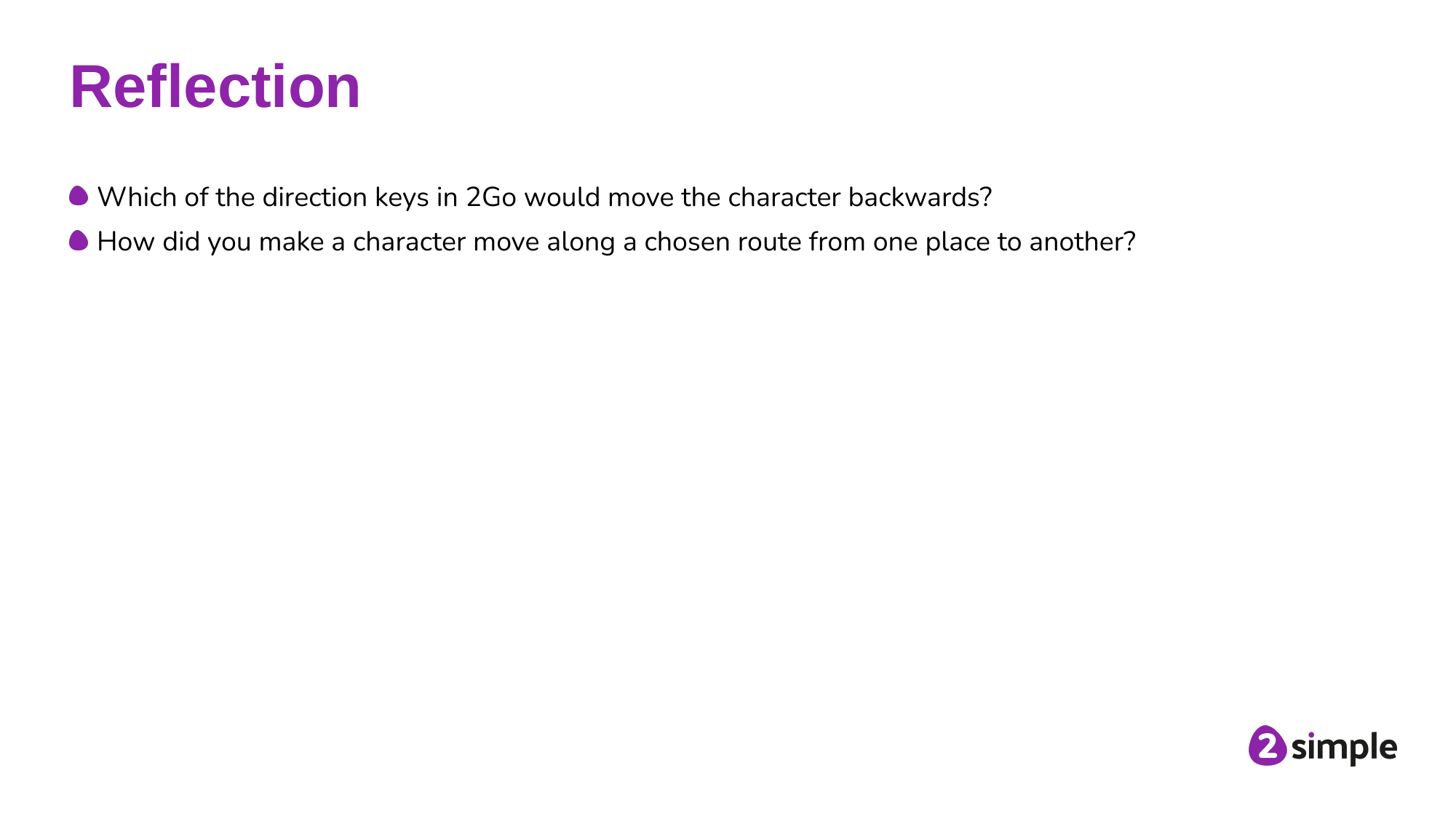

# Reflection
Which of the direction keys in 2Go would move the character backwards?
How did you make a character move along a chosen route from one place to another?